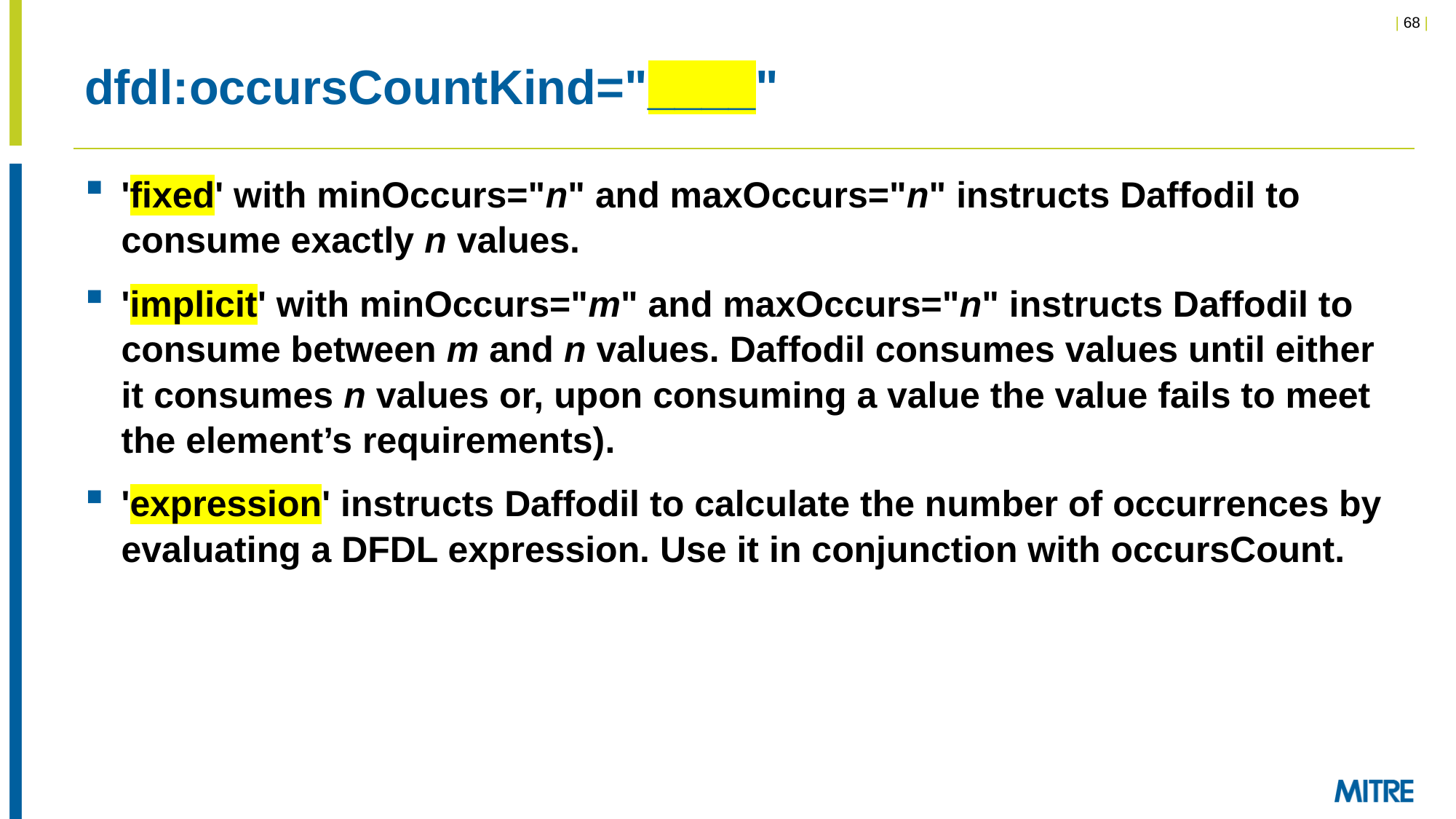

# dfdl:occursCountKind="____"
'fixed' with minOccurs="n" and maxOccurs="n" instructs Daffodil to consume exactly n values.
'implicit' with minOccurs="m" and maxOccurs="n" instructs Daffodil to consume between m and n values. Daffodil consumes values until either it consumes n values or, upon consuming a value the value fails to meet the element’s requirements).
'expression' instructs Daffodil to calculate the number of occurrences by evaluating a DFDL expression. Use it in conjunction with occursCount.